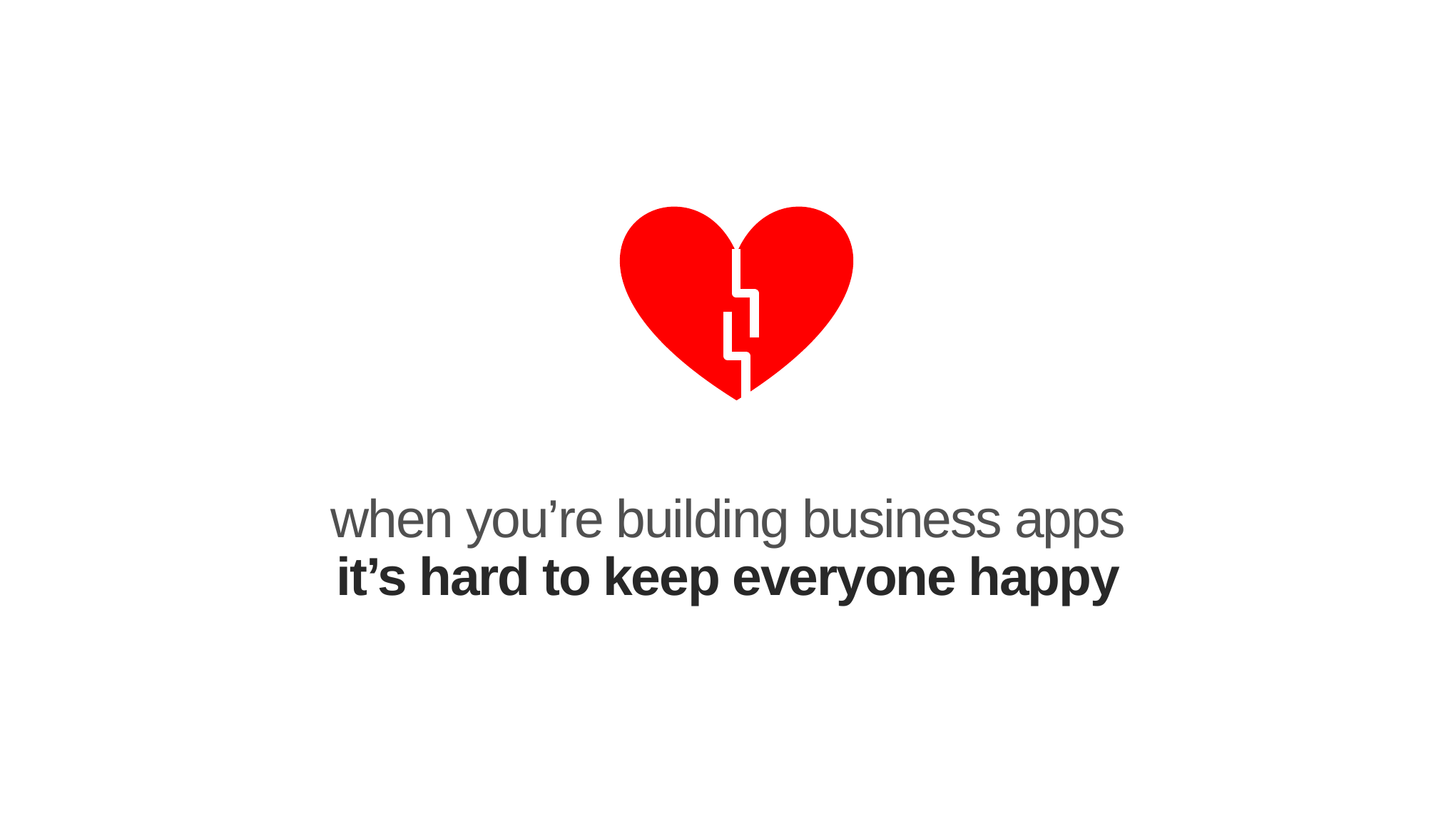

when you’re building business apps
it’s hard to keep everyone happy